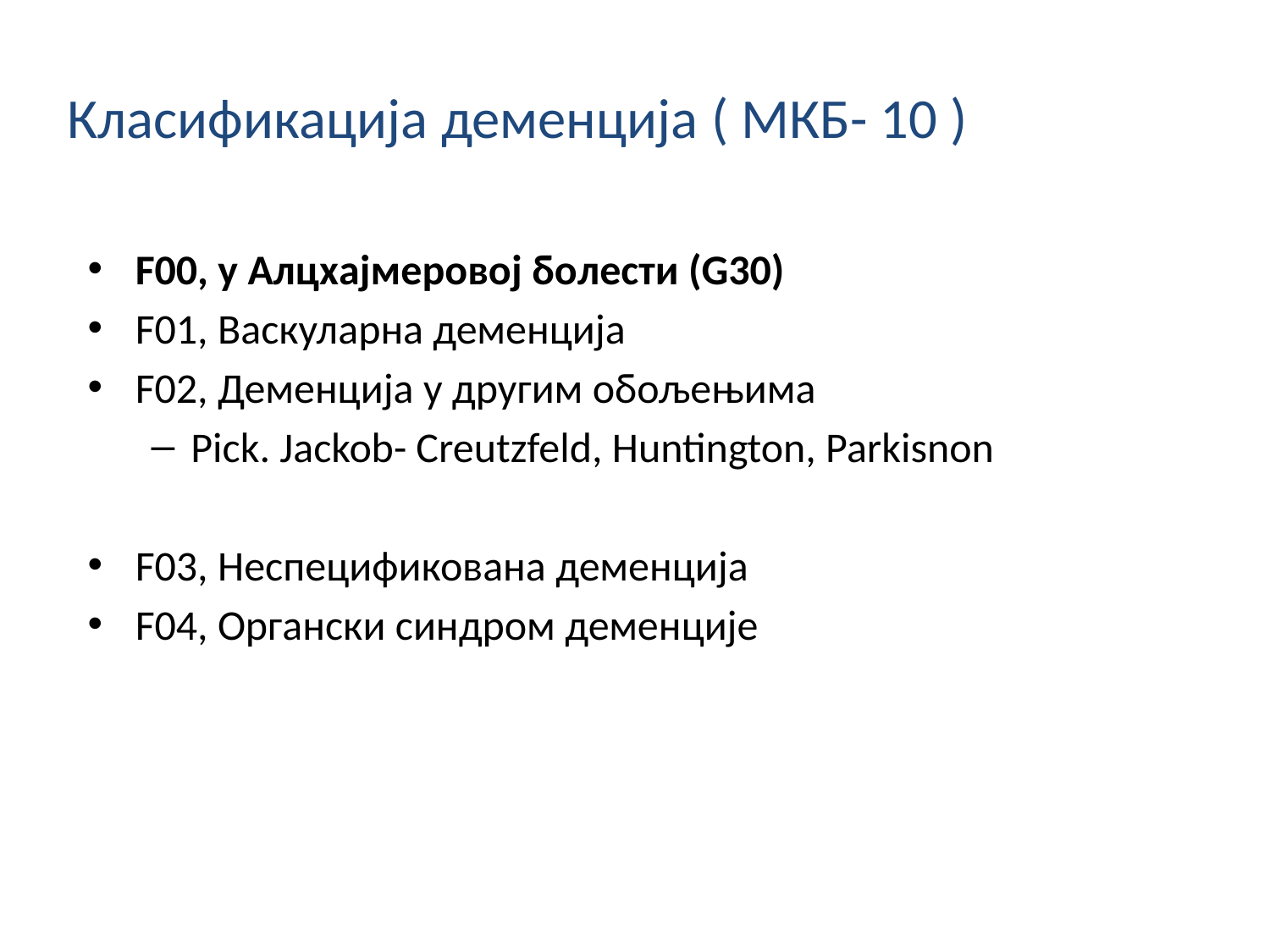

Класификација деменција ( МКБ- 10 )
F00, у Алцхајмеровој болести (G30)
F01, Васкуларна деменција
F02, Деменција у другим обољењима
Pick. Jackob- Creutzfeld, Huntington, Parkisnon

F03, Неспецификована деменција
F04, Органски синдром деменције